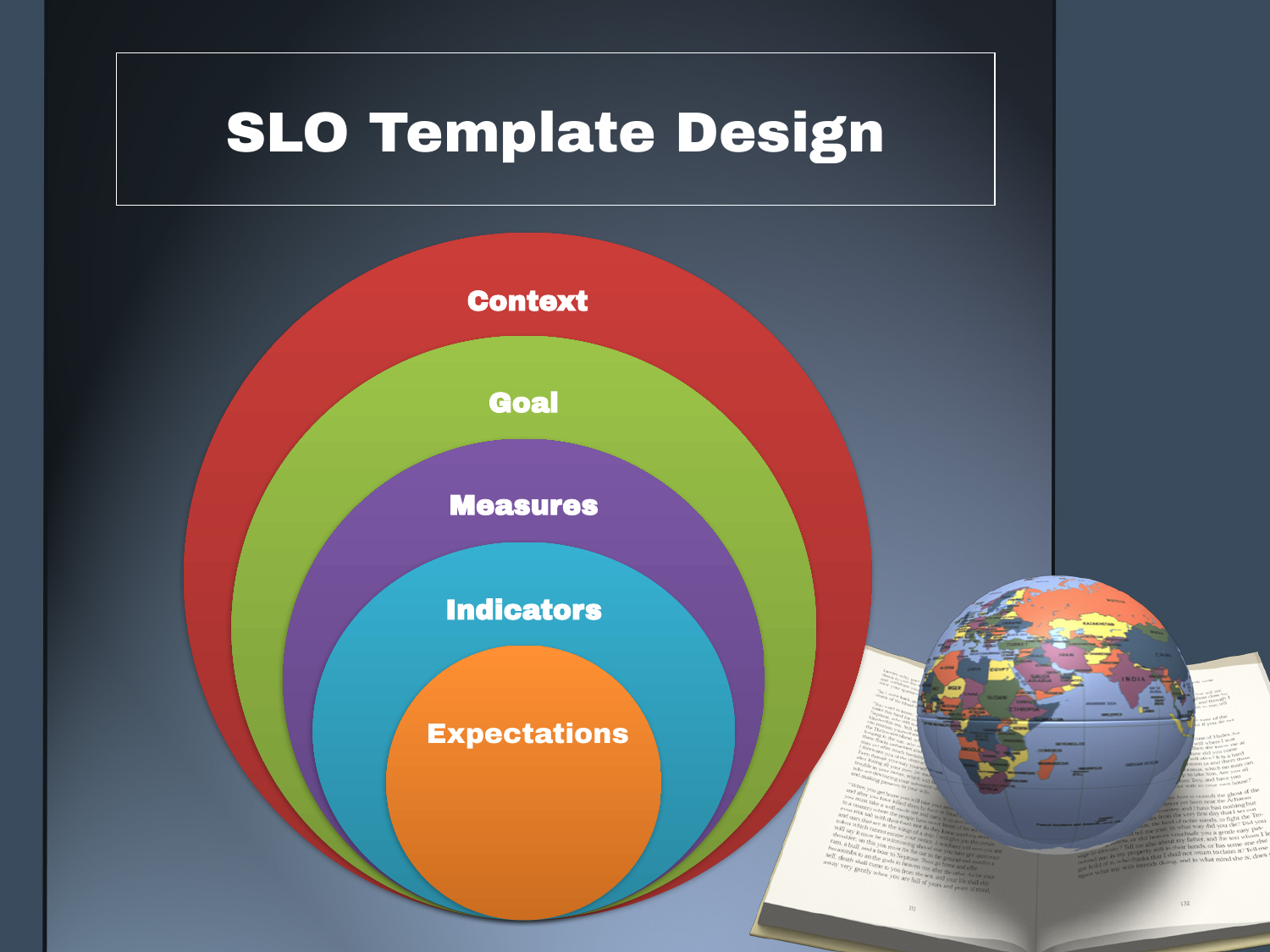

# SLO Template Design
Context
Goal
Measures
Indicators

Expectations